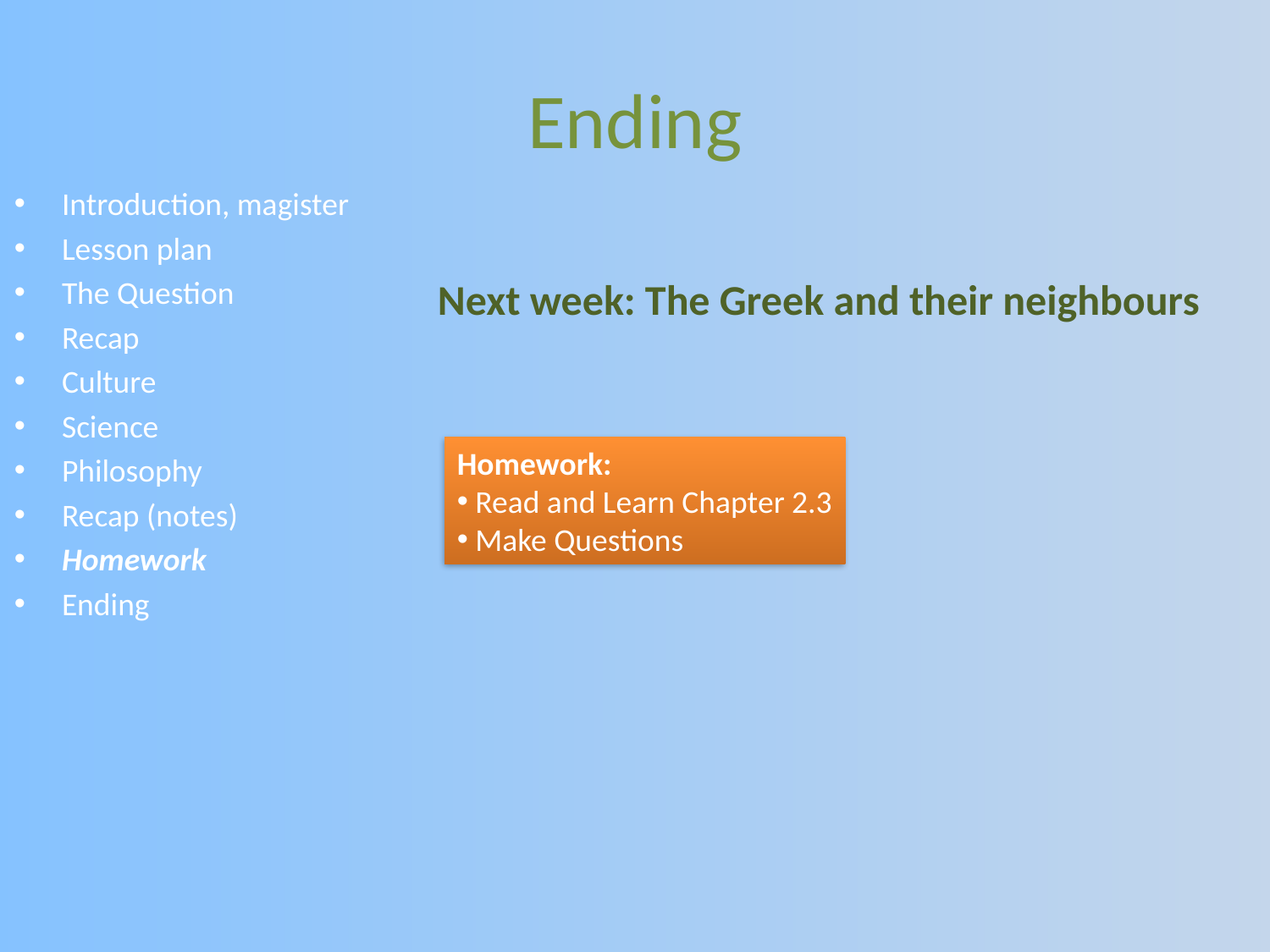

# Ending
Introduction, magister
Lesson plan
The Question
Recap
Culture
Science
Philosophy
Recap (notes)
Homework
Ending
Next week: The Greek and their neighbours
Homework:
 Read and Learn Chapter 2.3
 Make Questions